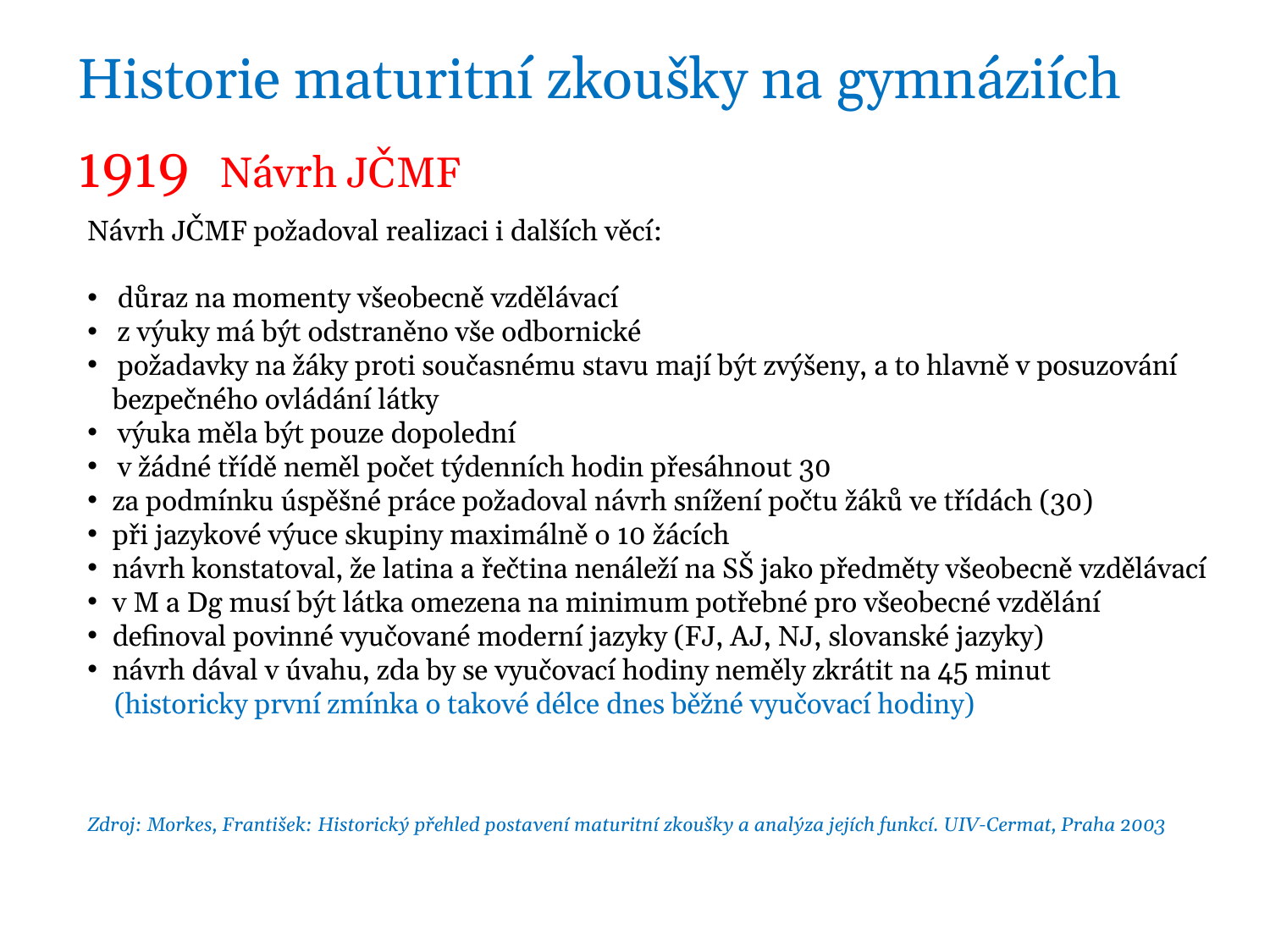

Historie maturitní zkoušky na gymnáziích

1919  Návrh JČMF
Návrh JČMF požadoval realizaci i dalších věcí:

   důraz na momenty všeobecně vzdělávací
   z výuky má být odstraněno vše odbornické
   požadavky na žáky proti současnému stavu mají být zvýšeny, a to hlavně v posuzování 	bezpečného ovládání látky
   výuka měla být pouze dopolední
   v žádné třídě neměl počet týdenních hodin přesáhnout 30
za podmínku úspěšné práce požadoval návrh snížení počtu žáků ve třídách (30)
při jazykové výuce skupiny maximálně o 10 žácích
návrh konstatoval, že latina a řečtina nenáleží na SŠ jako předměty všeobecně vzdělávací
v M a Dg musí být látka omezena na minimum potřebné pro všeobecné vzdělání
definoval povinné vyučované moderní jazyky (FJ, AJ, NJ, slovanské jazyky)
návrh dával v úvahu, zda by se vyučovací hodiny neměly zkrátit na 45 minut
    (historicky první zmínka o takové délce dnes běžné vyučovací hodiny)

Zdroj: Morkes, František: Historický přehled postavení maturitní zkoušky a analýza jejích funkcí. UIV-Cermat, Praha 2003